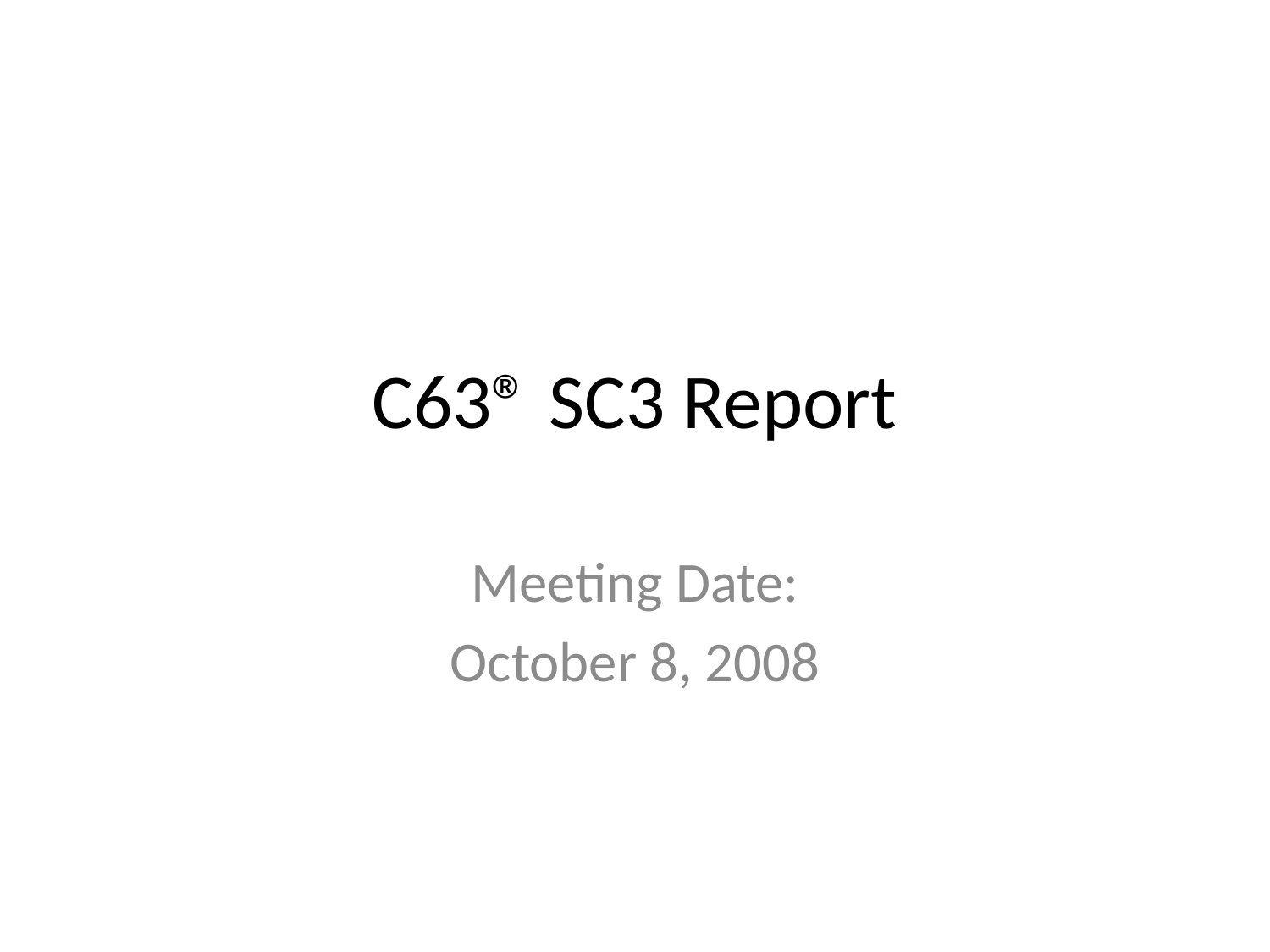

# C63® SC3 Report
Meeting Date:
October 8, 2008